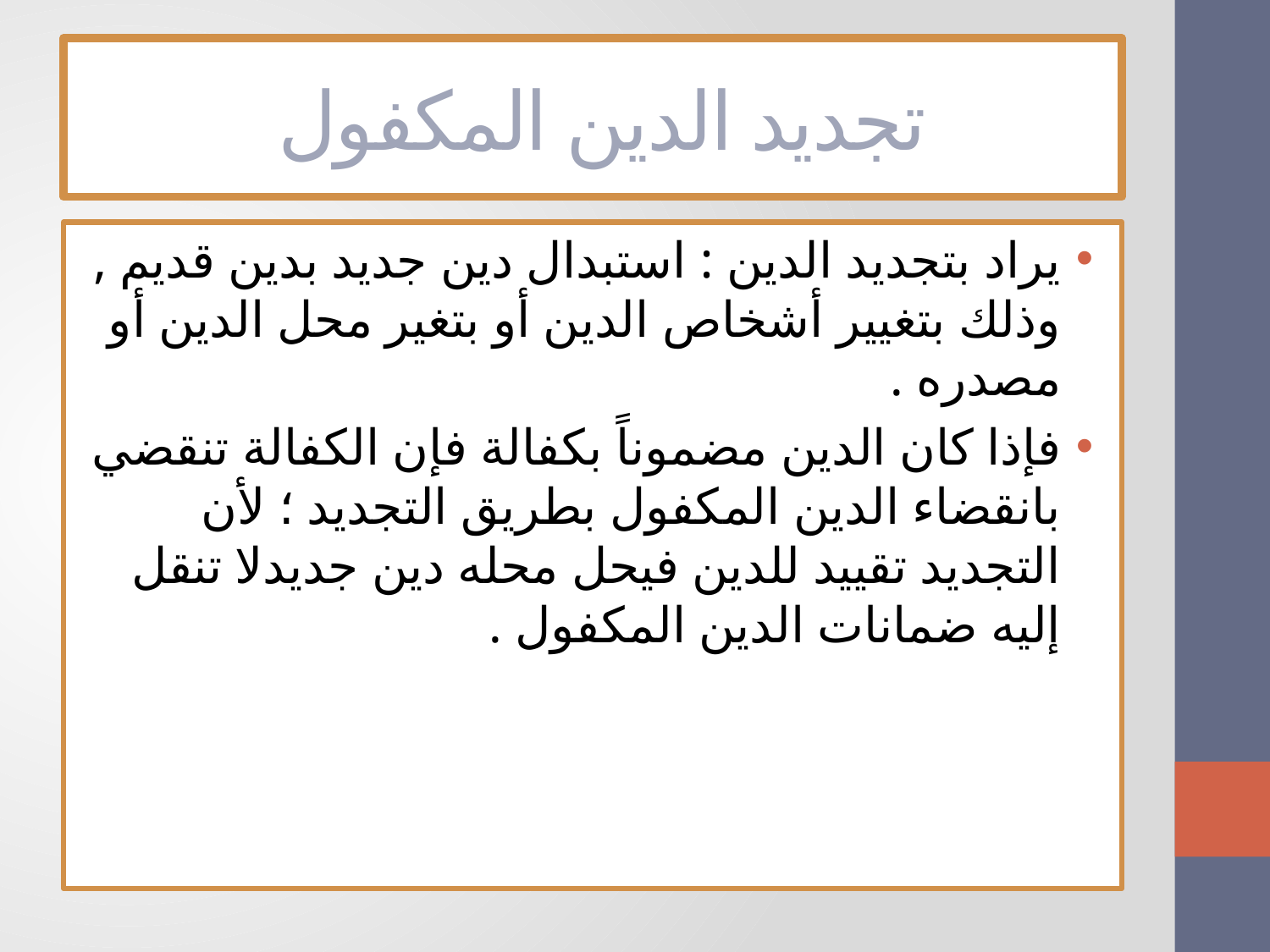

# تجديد الدين المكفول
يراد بتجديد الدين : استبدال دين جديد بدين قديم , وذلك بتغيير أشخاص الدين أو بتغير محل الدين أو مصدره .
فإذا كان الدين مضموناً بكفالة فإن الكفالة تنقضي بانقضاء الدين المكفول بطريق التجديد ؛ لأن التجديد تقييد للدين فيحل محله دين جديدلا تنقل إليه ضمانات الدين المكفول .